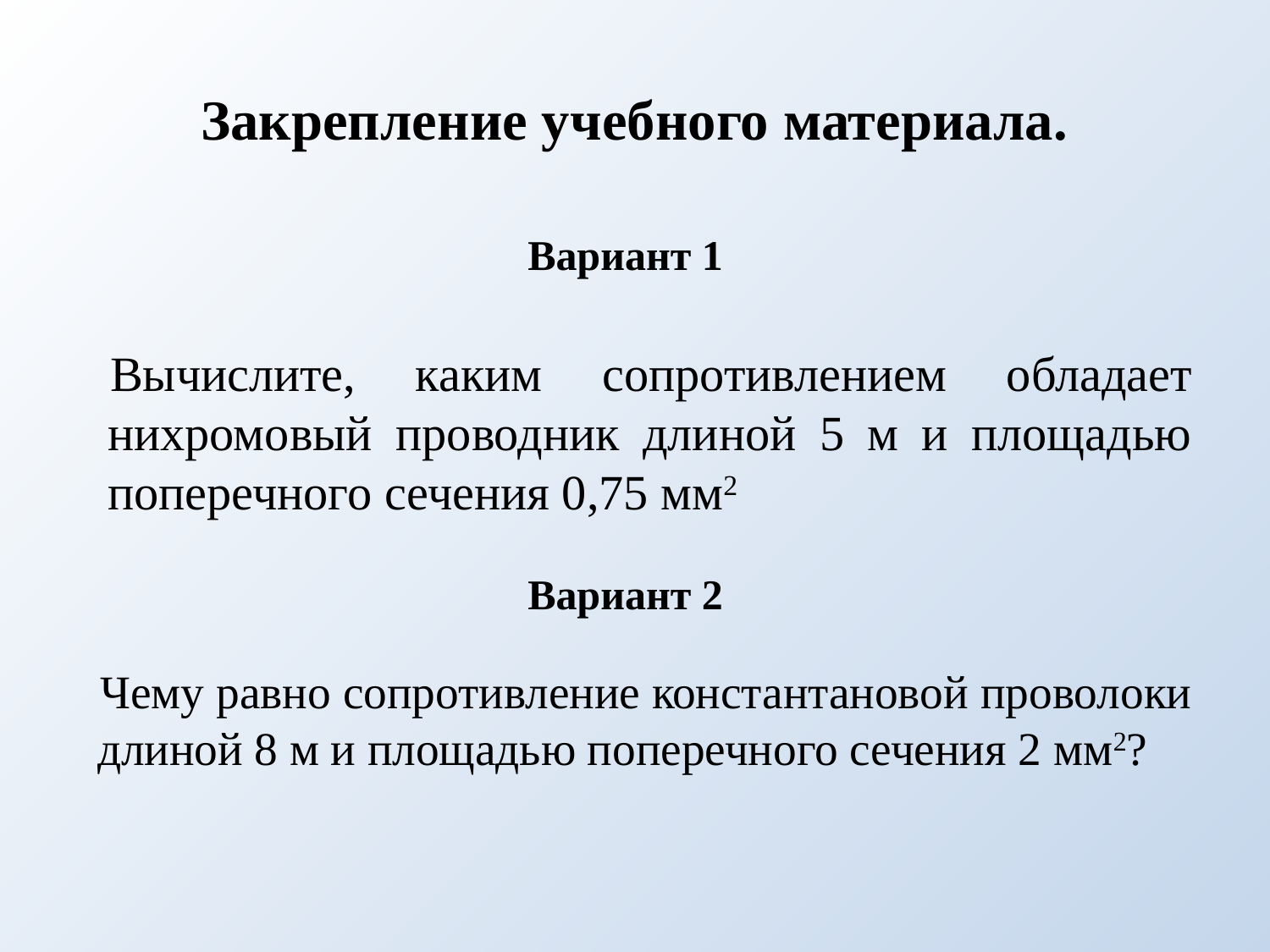

# Закрепление учебного материала.
Вариант 1
Вычислите, каким сопротивлением обладает нихромовый проводник длиной 5 м и площадью поперечного сечения 0,75 мм2
Вариант 2
Чему равно сопротивление константановой проволоки длиной 8 м и площадью поперечного сечения 2 мм2?